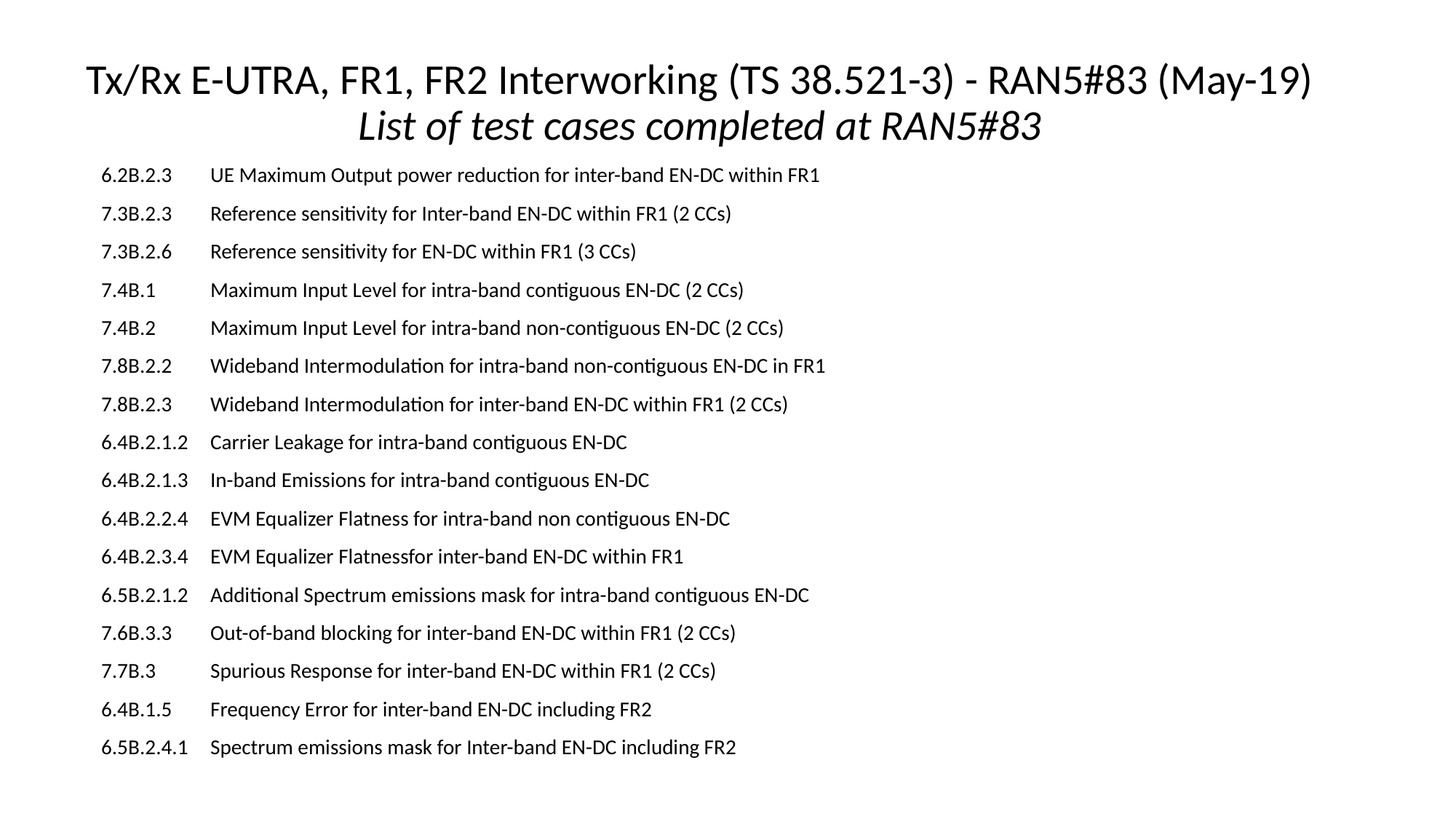

# Tx/Rx E-UTRA, FR1, FR2 Interworking (TS 38.521-3) - RAN5#83 (May-19) List of test cases completed at RAN5#83
6.2B.2.3	UE Maximum Output power reduction for inter-band EN-DC within FR1
7.3B.2.3	Reference sensitivity for Inter-band EN-DC within FR1 (2 CCs)
7.3B.2.6	Reference sensitivity for EN-DC within FR1 (3 CCs)
7.4B.1	Maximum Input Level for intra-band contiguous EN-DC (2 CCs)
7.4B.2	Maximum Input Level for intra-band non-contiguous EN-DC (2 CCs)
7.8B.2.2	Wideband Intermodulation for intra-band non-contiguous EN-DC in FR1
7.8B.2.3	Wideband Intermodulation for inter-band EN-DC within FR1 (2 CCs)
6.4B.2.1.2	Carrier Leakage for intra-band contiguous EN-DC
6.4B.2.1.3	In-band Emissions for intra-band contiguous EN-DC
6.4B.2.2.4	EVM Equalizer Flatness for intra-band non contiguous EN-DC
6.4B.2.3.4	EVM Equalizer Flatnessfor inter-band EN-DC within FR1
6.5B.2.1.2	Additional Spectrum emissions mask for intra-band contiguous EN-DC
7.6B.3.3	Out-of-band blocking for inter-band EN-DC within FR1 (2 CCs)
7.7B.3	Spurious Response for inter-band EN-DC within FR1 (2 CCs)
6.4B.1.5	Frequency Error for inter-band EN-DC including FR2
6.5B.2.4.1	Spectrum emissions mask for Inter-band EN-DC including FR2